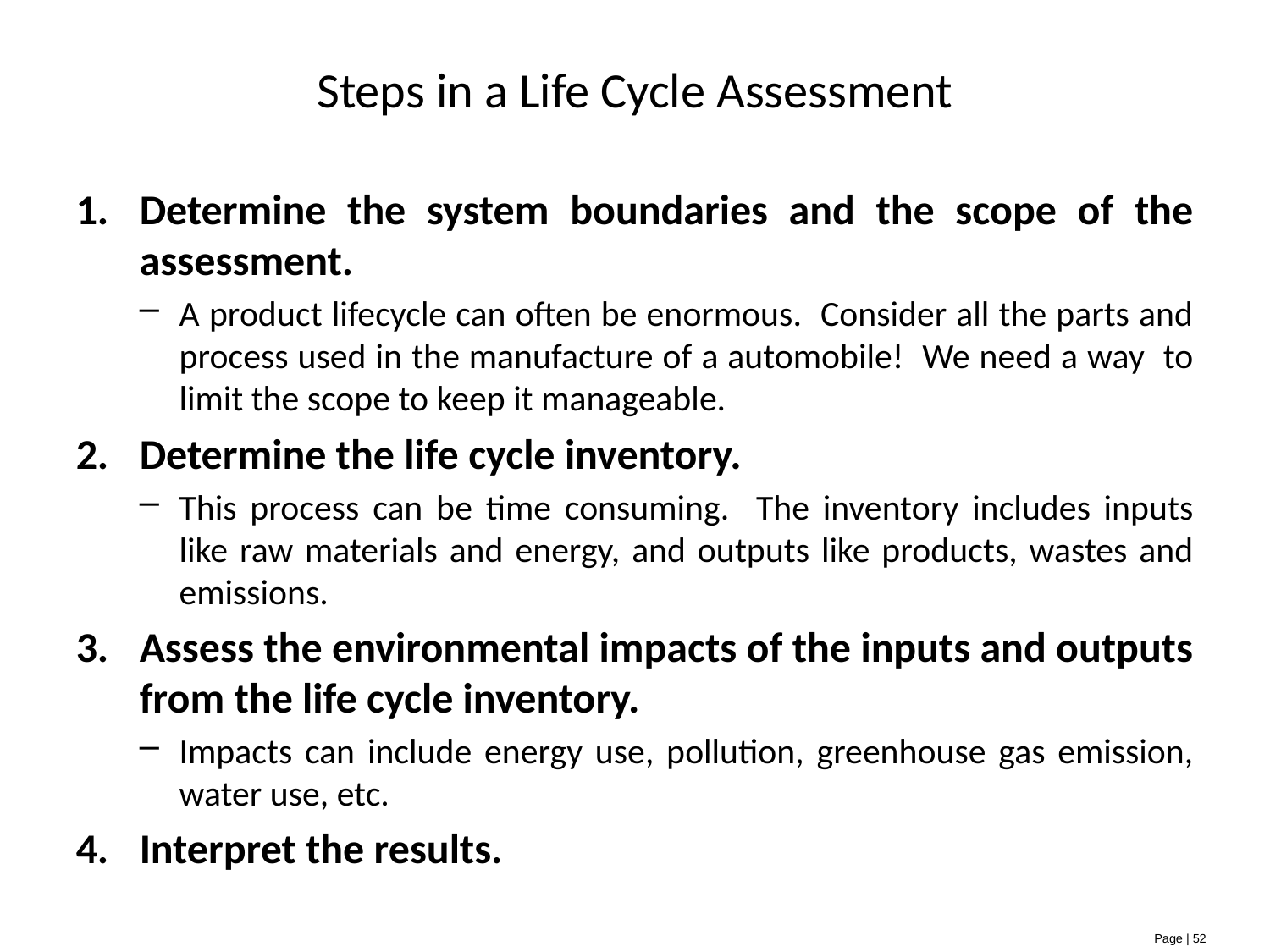

# Steps in a Life Cycle Assessment
Determine the system boundaries and the scope of the assessment.
A product lifecycle can often be enormous.  Consider all the parts and process used in the manufacture of a automobile!  We need a way  to limit the scope to keep it manageable.
Determine the life cycle inventory.
This process can be time consuming.  The inventory includes inputs like raw materials and energy, and outputs like products, wastes and emissions.
Assess the environmental impacts of the inputs and outputs from the life cycle inventory.
Impacts can include energy use, pollution, greenhouse gas emission, water use, etc.
Interpret the results.